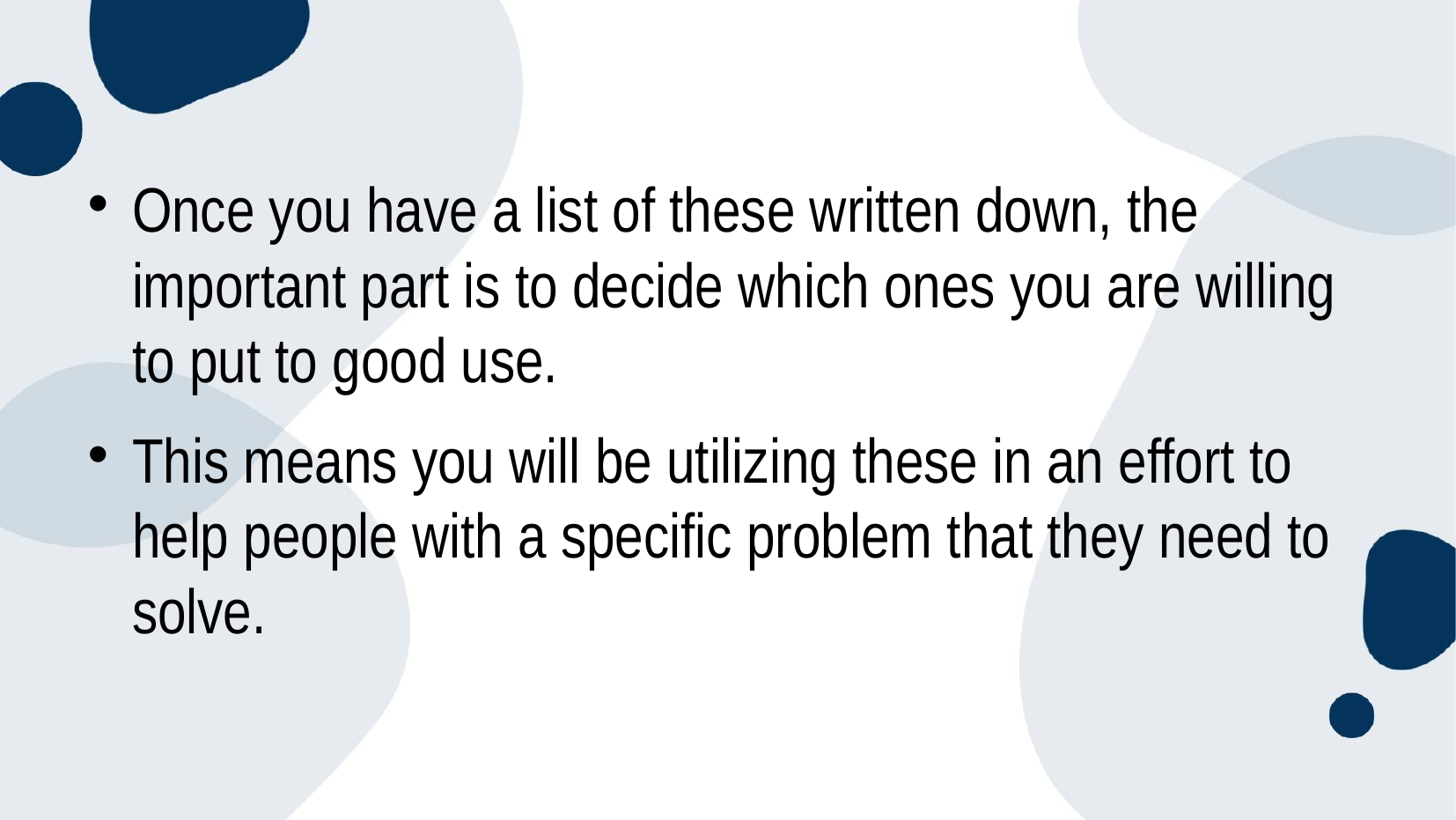

#
Once you have a list of these written down, the important part is to decide which ones you are willing to put to good use.
This means you will be utilizing these in an effort to help people with a specific problem that they need to solve.